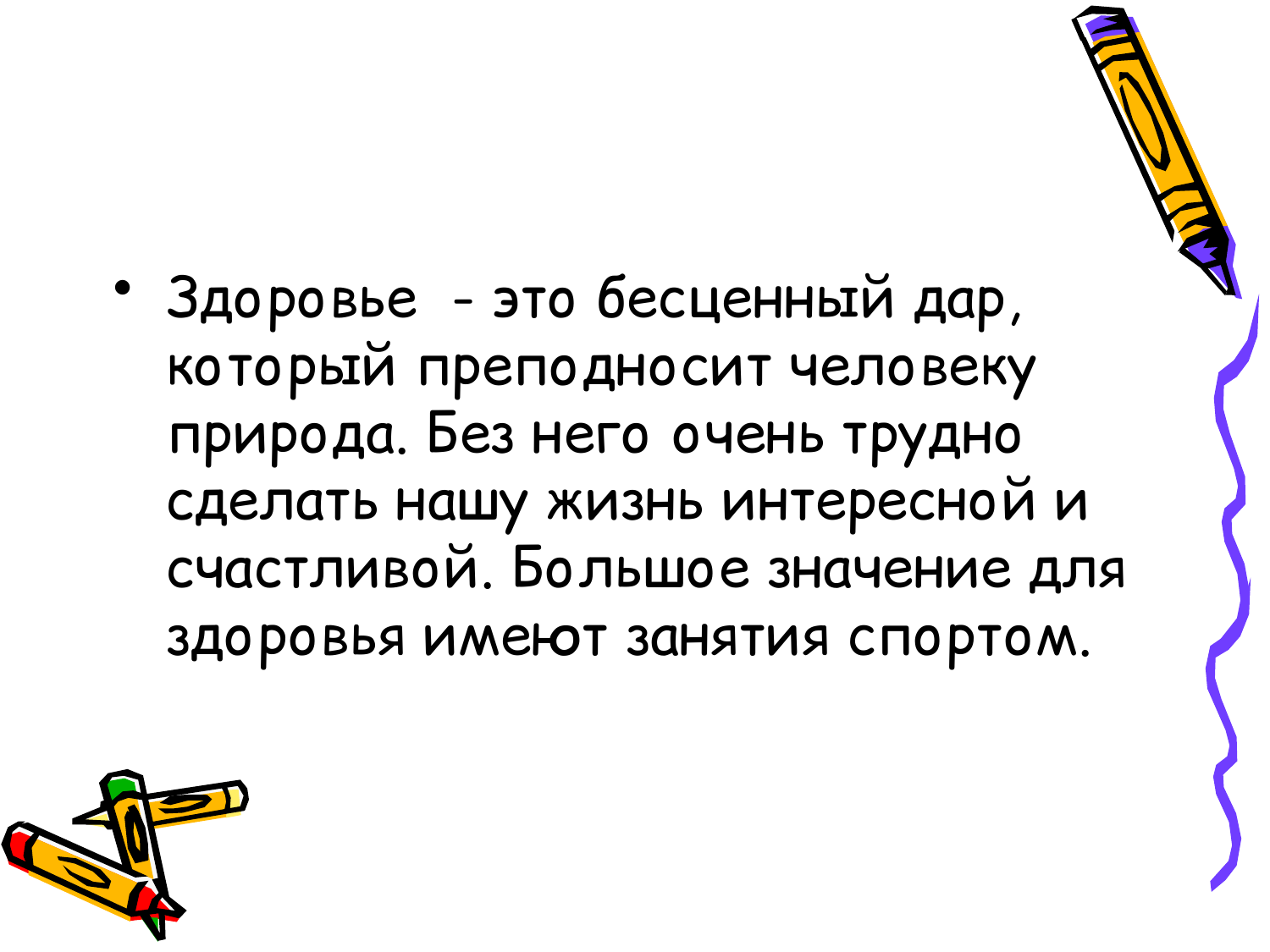

Здоровье  - это бесценный дар, который преподносит человеку природа. Без него очень трудно сделать нашу жизнь интересной и счастливой. Большое значение для здоровья имеют занятия спортом.